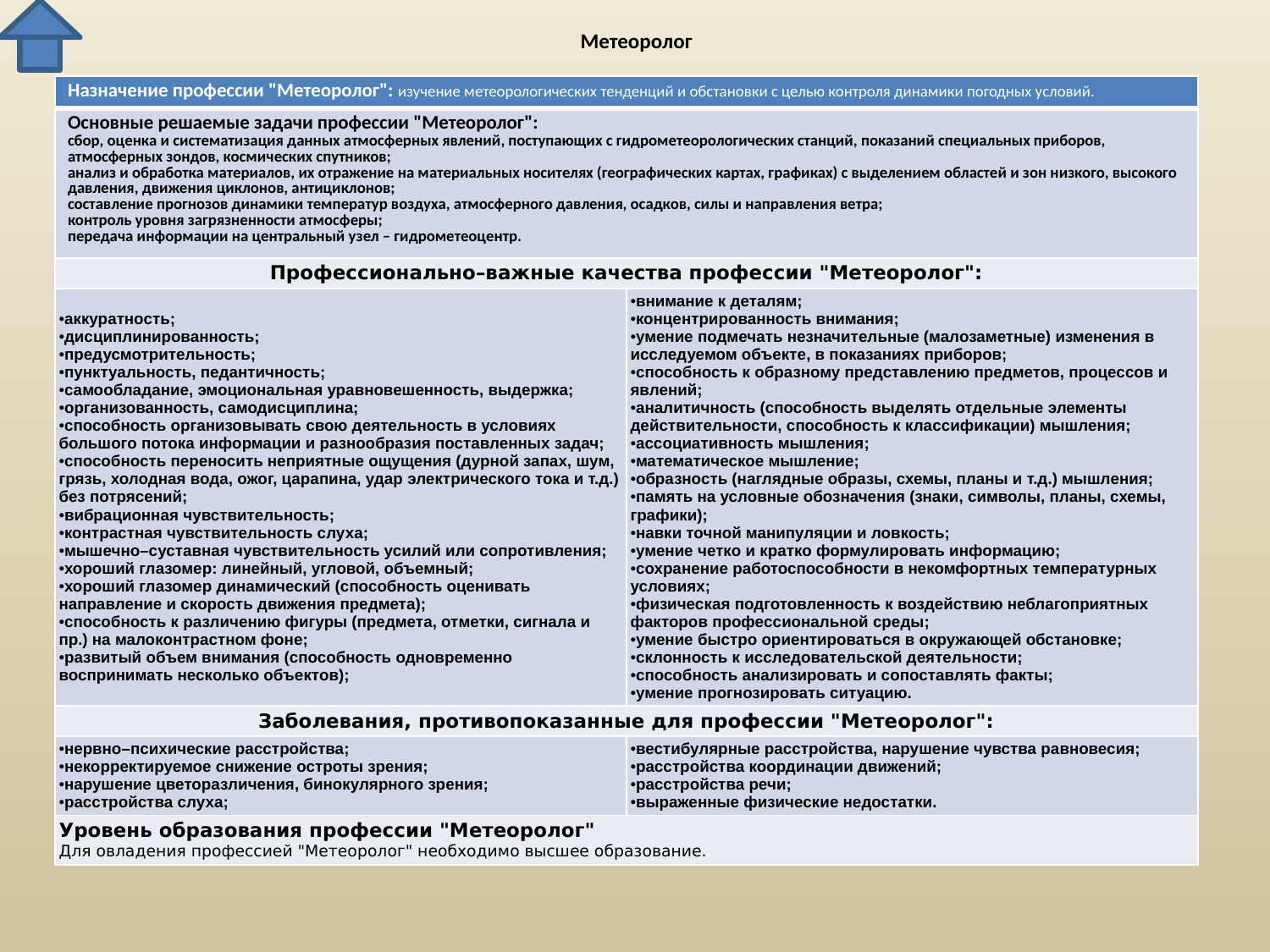

# Метеоролог
| Назначение профессии "Метеоролог": изучение метеорологических тенденций и обстановки с целью контроля динамики погодных условий. |  |
| --- | --- |
| Основные решаемые задачи профессии "Метеоролог": сбор, оценка и систематизация данных атмосферных явлений, поступающих с гидрометеорологических станций, показаний специальных приборов, атмосферных зондов, космических спутников; анализ и обработка материалов, их отражение на материальных носителях (географических картах, графиках) с выделением областей и зон низкого, высокого давления, движения циклонов, антициклонов; составление прогнозов динамики температур воздуха, атмосферного давления, осадков, силы и направления ветра; контроль уровня загрязненности атмосферы; передача информации на центральный узел – гидрометеоцентр. |  |
| Профессионально–важные качества профессии "Метеоролог": |  |
| аккуратность; дисциплинированность; предусмотрительность; пунктуальность, педантичность; самообладание, эмоциональная уравновешенность, выдержка; организованность, самодисциплина; способность организовывать свою деятельность в условиях большого потока информации и разнообразия поставленных задач; способность переносить неприятные ощущения (дурной запах, шум, грязь, холодная вода, ожог, царапина, удар электрического тока и т.д.) без потрясений; вибрационная чувствительность; контрастная чувствительность слуха; мышечно–суставная чувствительность усилий или сопротивления; хороший глазомер: линейный, угловой, объемный; хороший глазомер динамический (способность оценивать направление и скорость движения предмета); способность к различению фигуры (предмета, отметки, сигнала и пр.) на малоконтрастном фоне; развитый объем внимания (способность одновременно воспринимать несколько объектов); | внимание к деталям; концентрированность внимания; умение подмечать незначительные (малозаметные) изменения в исследуемом объекте, в показаниях приборов; способность к образному представлению предметов, процессов и явлений; аналитичность (способность выделять отдельные элементы действительности, способность к классификации) мышления; ассоциативность мышления; математическое мышление; образность (наглядные образы, схемы, планы и т.д.) мышления; память на условные обозначения (знаки, символы, планы, схемы, графики); навки точной манипуляции и ловкость; умение четко и кратко формулировать информацию; сохранение работоспособности в некомфортных температурных условиях; физическая подготовленность к воздействию неблагоприятных факторов профессиональной среды; умение быстро ориентироваться в окружающей обстановке; склонность к исследовательской деятельности; способность анализировать и сопоставлять факты; умение прогнозировать ситуацию. |
| Заболевания, противопоказанные для профессии "Метеоролог": |  |
| нервно–психические расстройства; некорректируемое снижение остроты зрения; нарушение цветоразличения, бинокулярного зрения; расстройства слуха; | вестибулярные расстройства, нарушение чувства равновесия; расстройства координации движений; расстройства речи; выраженные физические недостатки. |
| Уровень образования профессии "Метеоролог" Для овладения профессией "Метеоролог" необходимо высшее образование. |  |